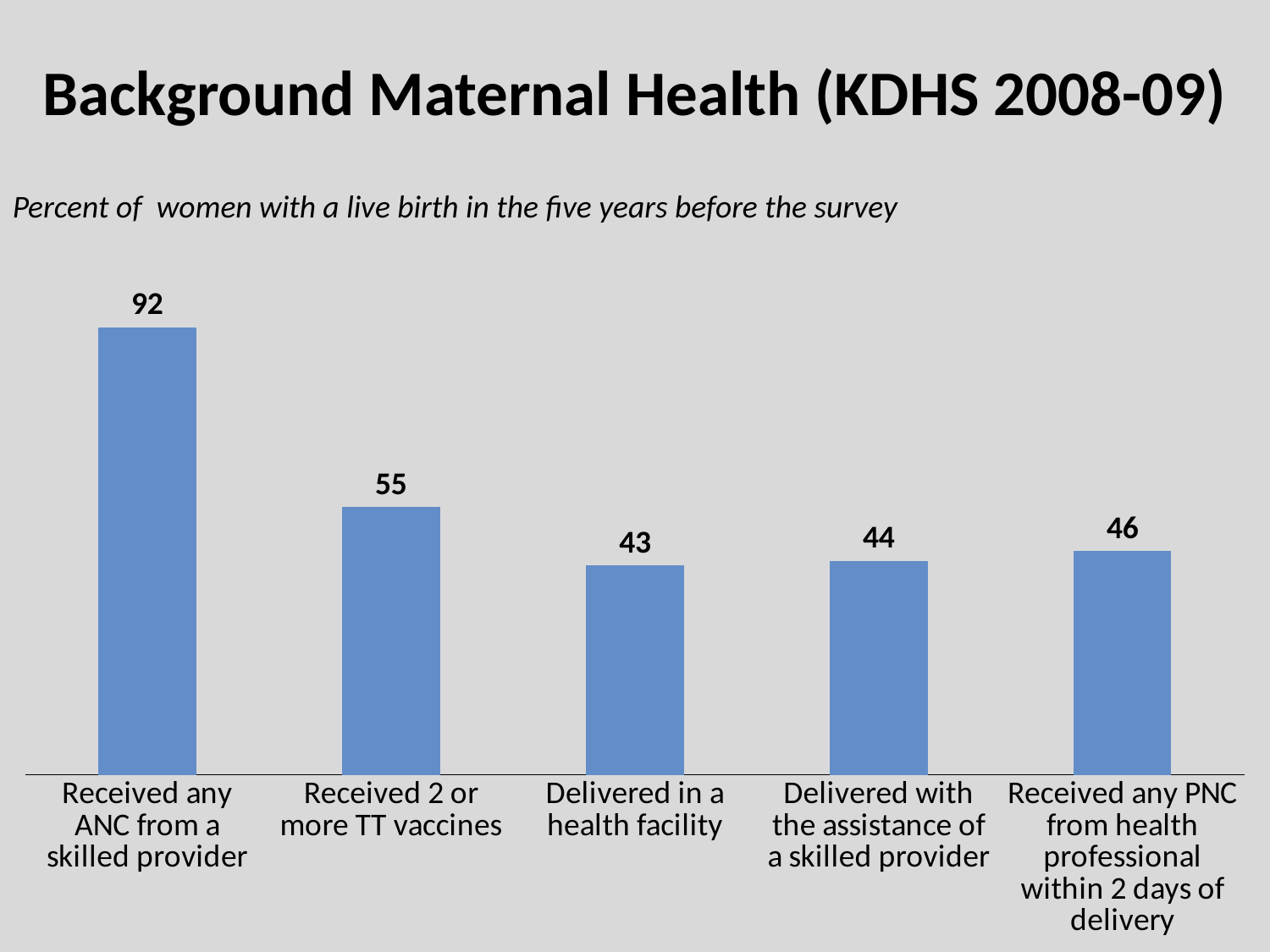

# Background Maternal Health (KDHS 2008-09)
Percent of  women with a live birth in the five years before the survey

### Chart

| Category | Column2 |
|---|---|
| Received any ANC from a skilled provider | 92.0 |
| Received 2 or more TT vaccines | 55.0 |
| Delivered in a health facility | 43.0 |
| Delivered with the assistance of a skilled provider | 44.0 |
| Received any PNC from health professional within 2 days of delivery | 46.0 |